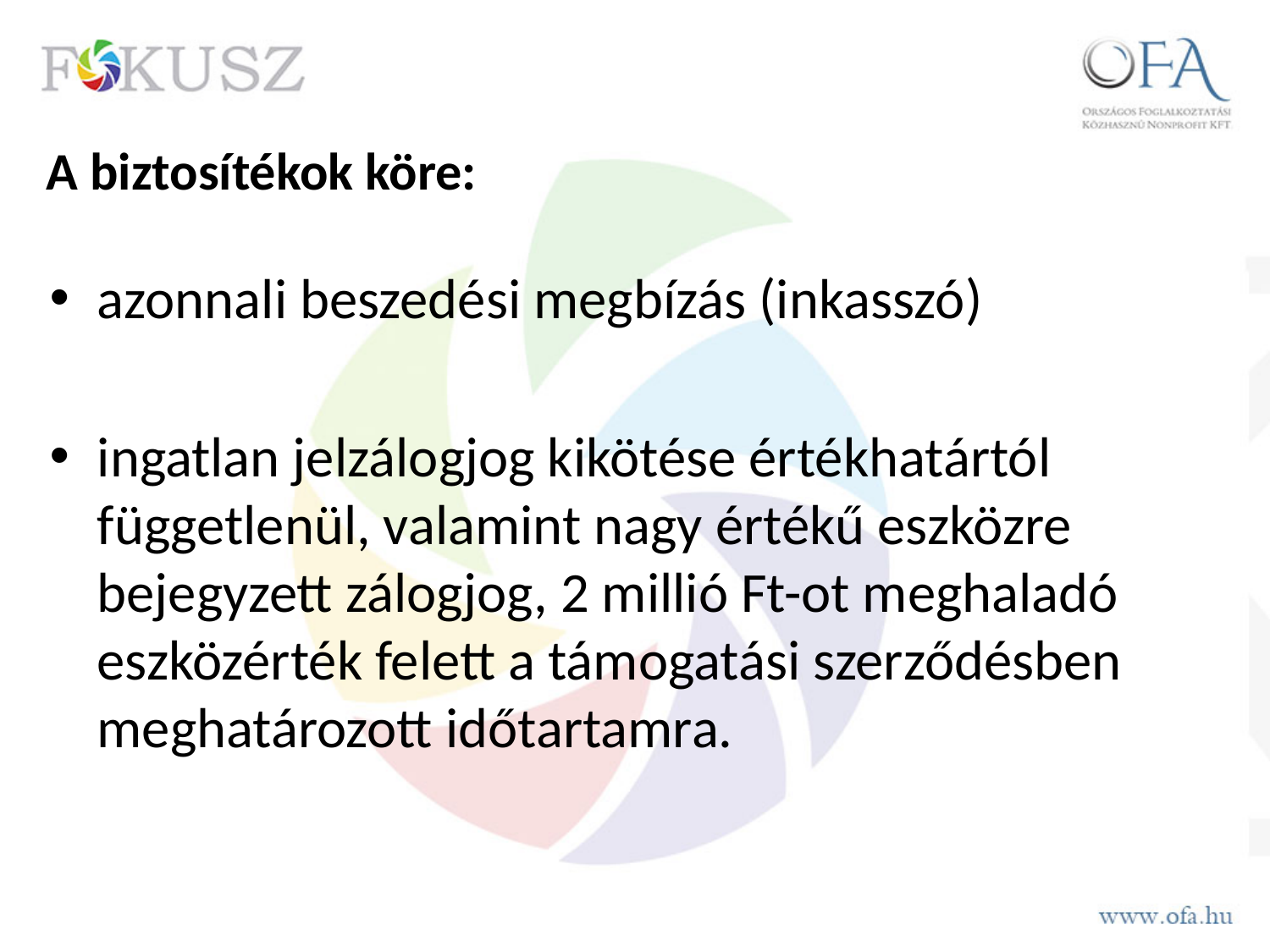

# A biztosítékok köre:
azonnali beszedési megbízás (inkasszó)

ingatlan jelzálogjog kikötése értékhatártól függetlenül, valamint nagy értékű eszközre bejegyzett zálogjog, 2 millió Ft-ot meghaladó eszközérték felett a támogatási szerződésben meghatározott időtartamra.